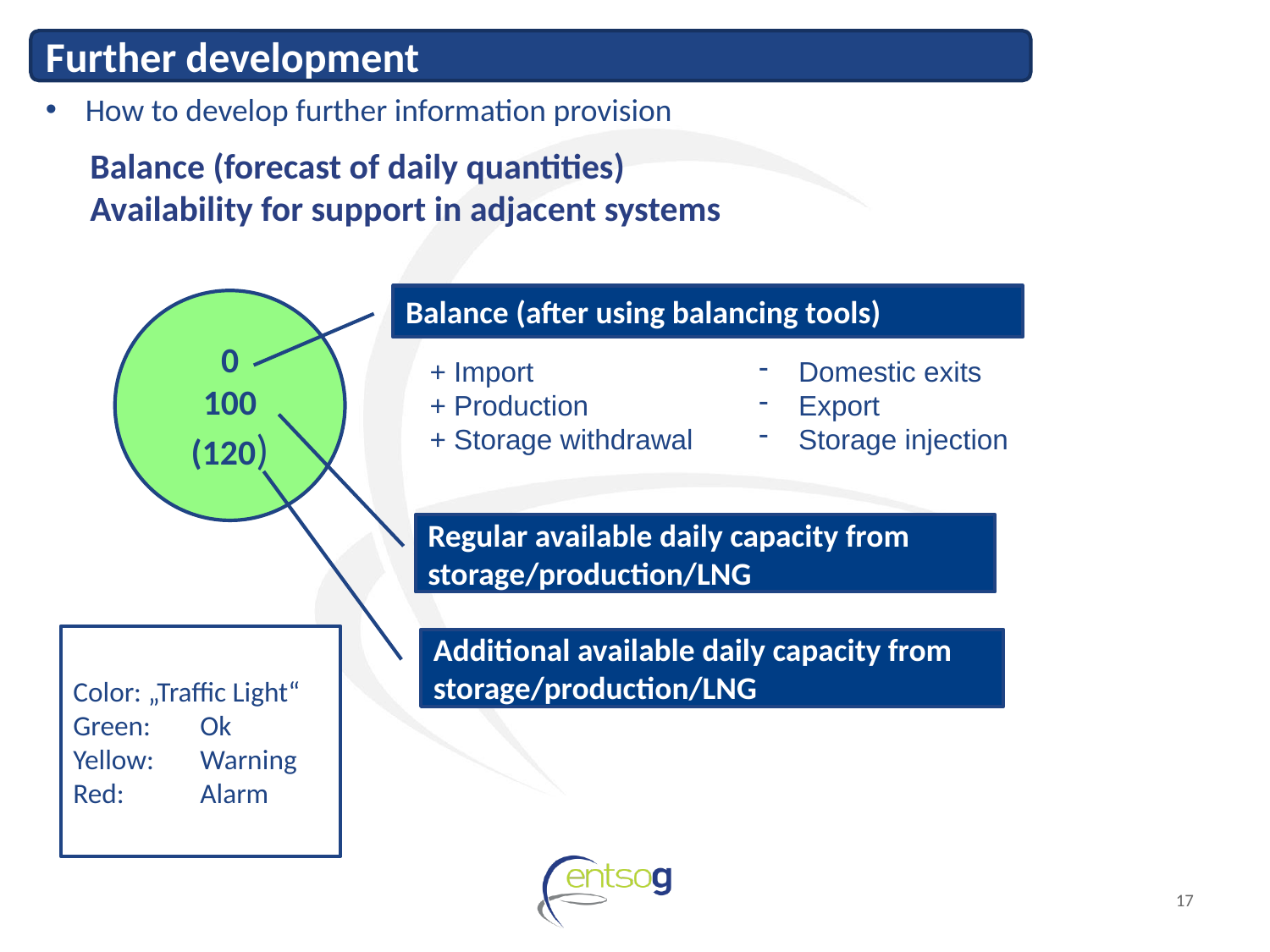

Further development
How to develop further information provision
# Balance (forecast of daily quantities) Availability for support in adjacent systems
Balance (after using balancing tools)
0
100
(120)
+ Import
+ Production
+ Storage withdrawal
Domestic exits
Export
Storage injection
Regular available daily capacity from storage/production/LNG
Color: „Traffic Light“
Green: 	Ok
Yellow: 	Warning
Red: 	Alarm
Additional available daily capacity from storage/production/LNG
17